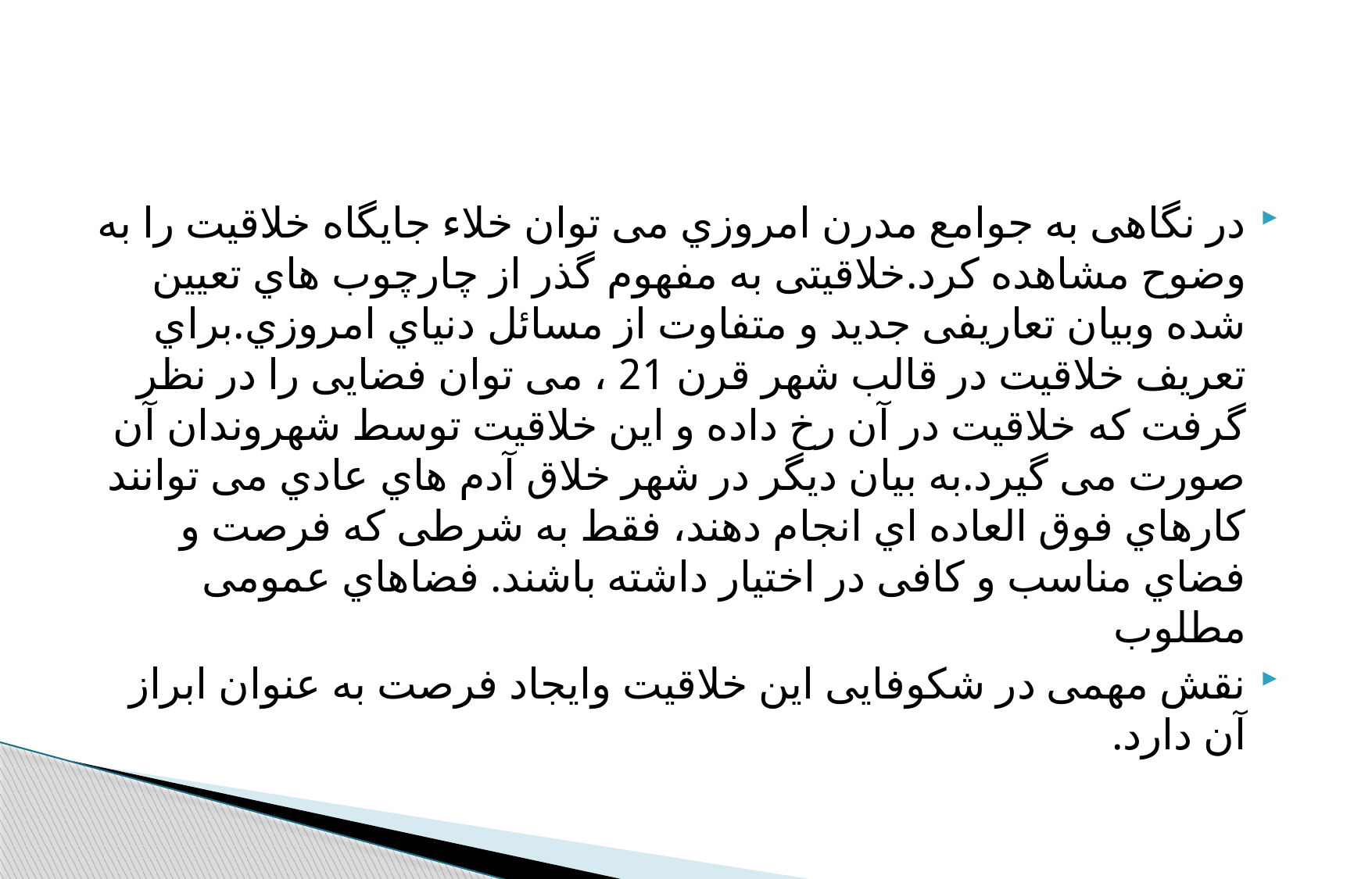

#
در نگاهی به جوامع مدرن امروزي می توان خلاء جایگاه خلاقیت را به وضوح مشاهده کرد.خلاقیتی به مفهوم گذر از چارچوب هاي تعیین شده وبیان تعاریفی جدید و متفاوت از مسائل دنیاي امروزي.براي تعریف خلاقیت در قالب شهر قرن 21 ، می توان فضایی را در نظر گرفت که خلاقیت در آن رخ داده و این خلاقیت توسط شهروندان آن صورت می گیرد.به بیان دیگر در شهر خلاق آدم هاي عادي می توانند کارهاي فوق العاده اي انجام دهند، فقط به شرطی که فرصت و فضاي مناسب و کافی در اختیار داشته باشند. فضاهاي عمومی مطلوب
نقش مهمی در شکوفایی این خلاقیت وایجاد فرصت به عنوان ابراز آن دارد.